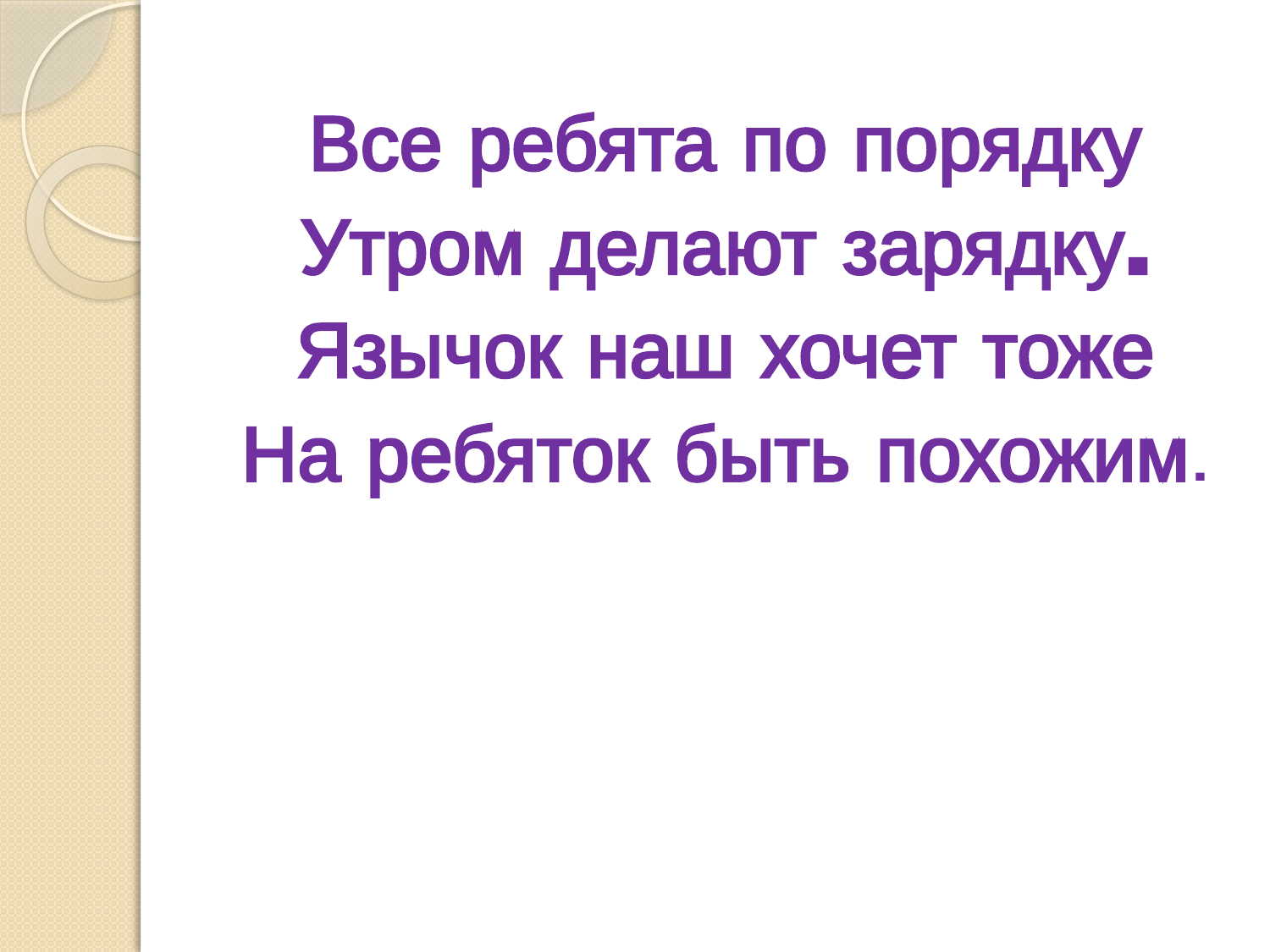

#
Все ребята по порядку
Утром делают зарядку.
Язычок наш хочет тоже
На ребяток быть похожим.